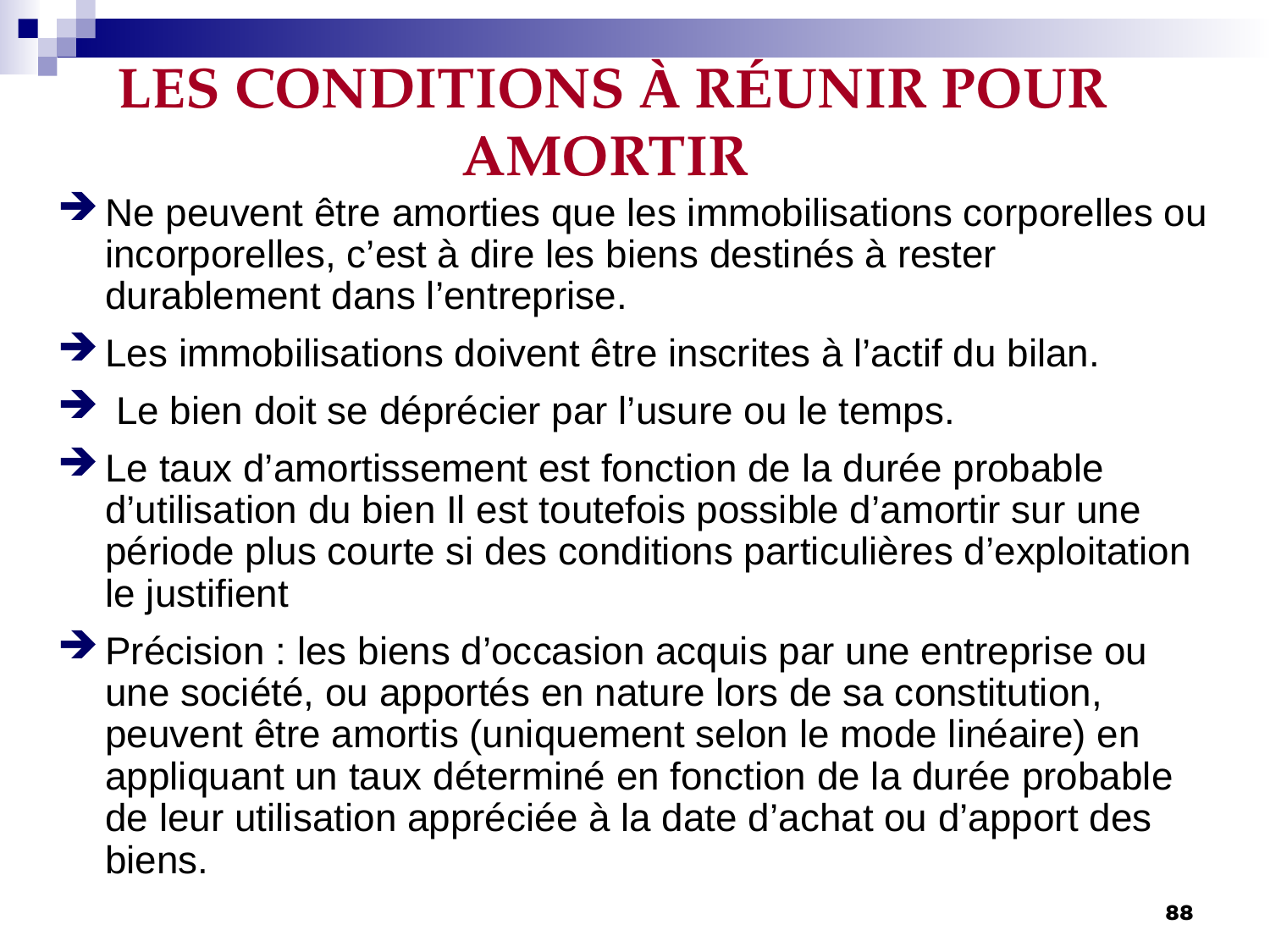

# LES CONDITIONS À RÉUNIR POUR AMORTIR
Ne peuvent être amorties que les immobilisations corporelles ou incorporelles, c’est à dire les biens destinés à rester durablement dans l’entreprise.
Les immobilisations doivent être inscrites à l’actif du bilan.
 Le bien doit se déprécier par l’usure ou le temps.
Le taux d’amortissement est fonction de la durée probable d’utilisation du bien Il est toutefois possible d’amortir sur une période plus courte si des conditions particulières d’exploitation le justifient
Précision : les biens d’occasion acquis par une entreprise ou une société, ou apportés en nature lors de sa constitution, peuvent être amortis (uniquement selon le mode linéaire) en appliquant un taux déterminé en fonction de la durée probable de leur utilisation appréciée à la date d’achat ou d’apport des biens.

88